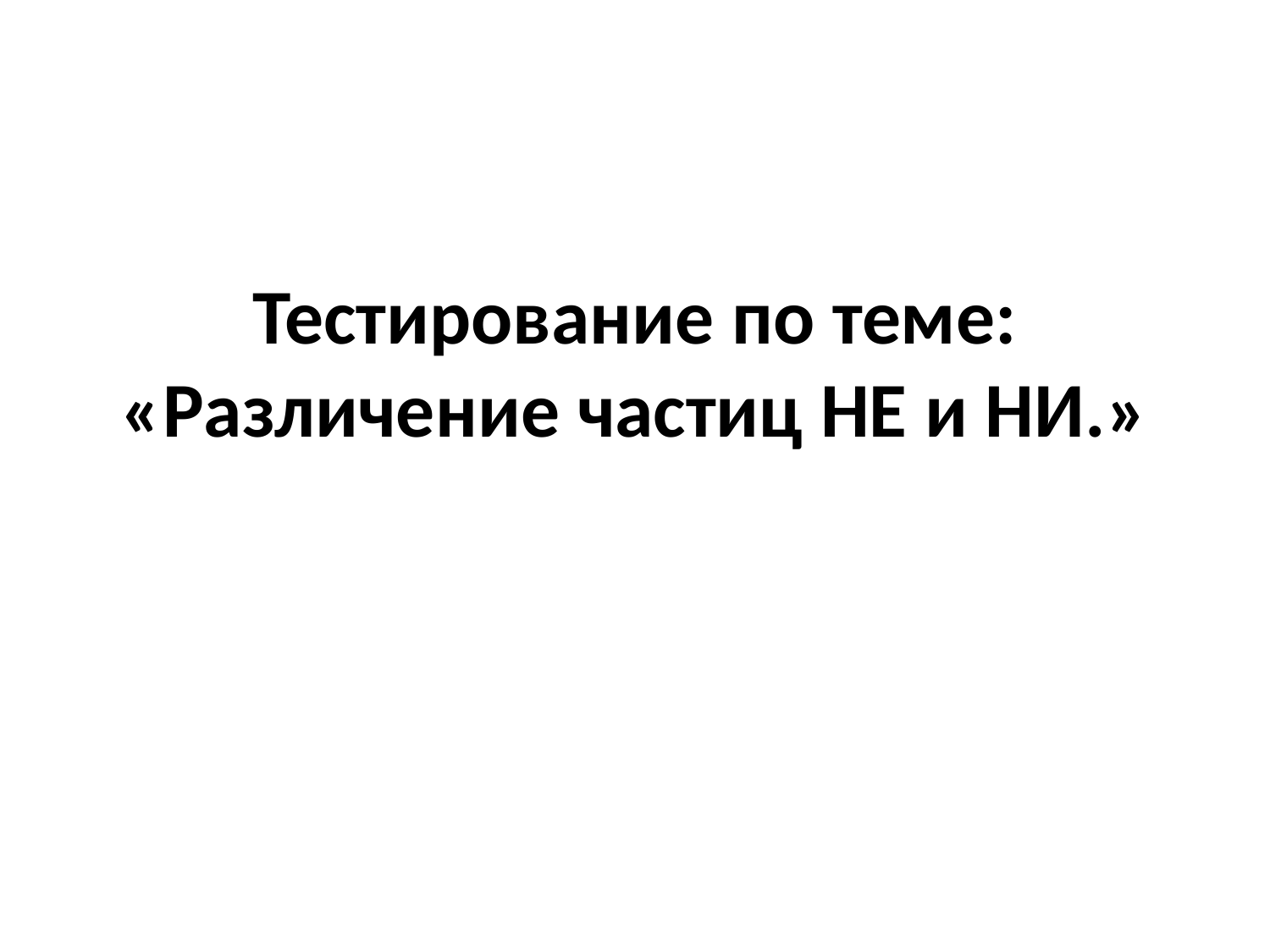

# Тестирование по теме: «Различение частиц НЕ и НИ.»